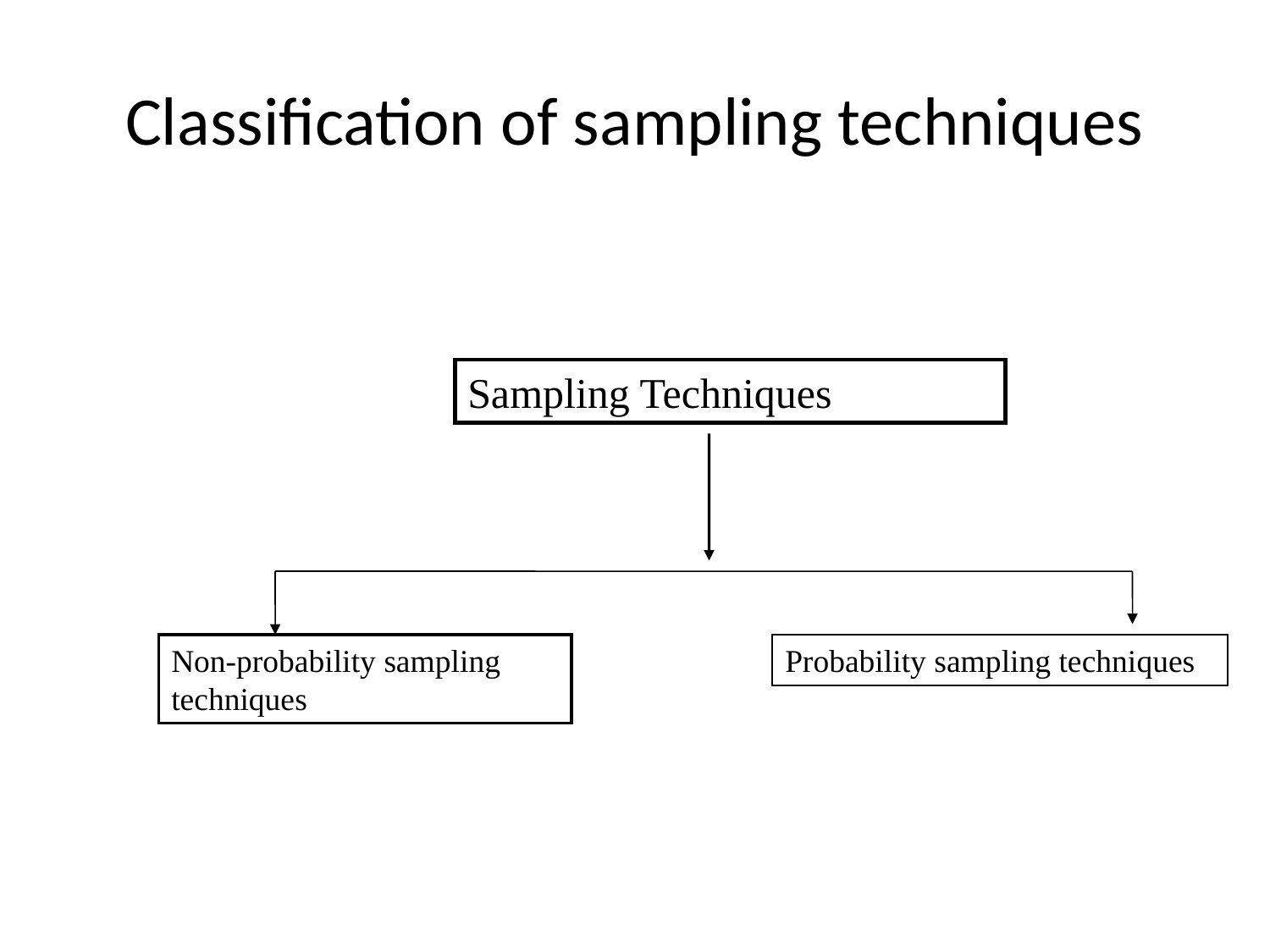

# Classification of sampling techniques

Sampling Techniques

Non-probability sampling techniques
Probability sampling techniques